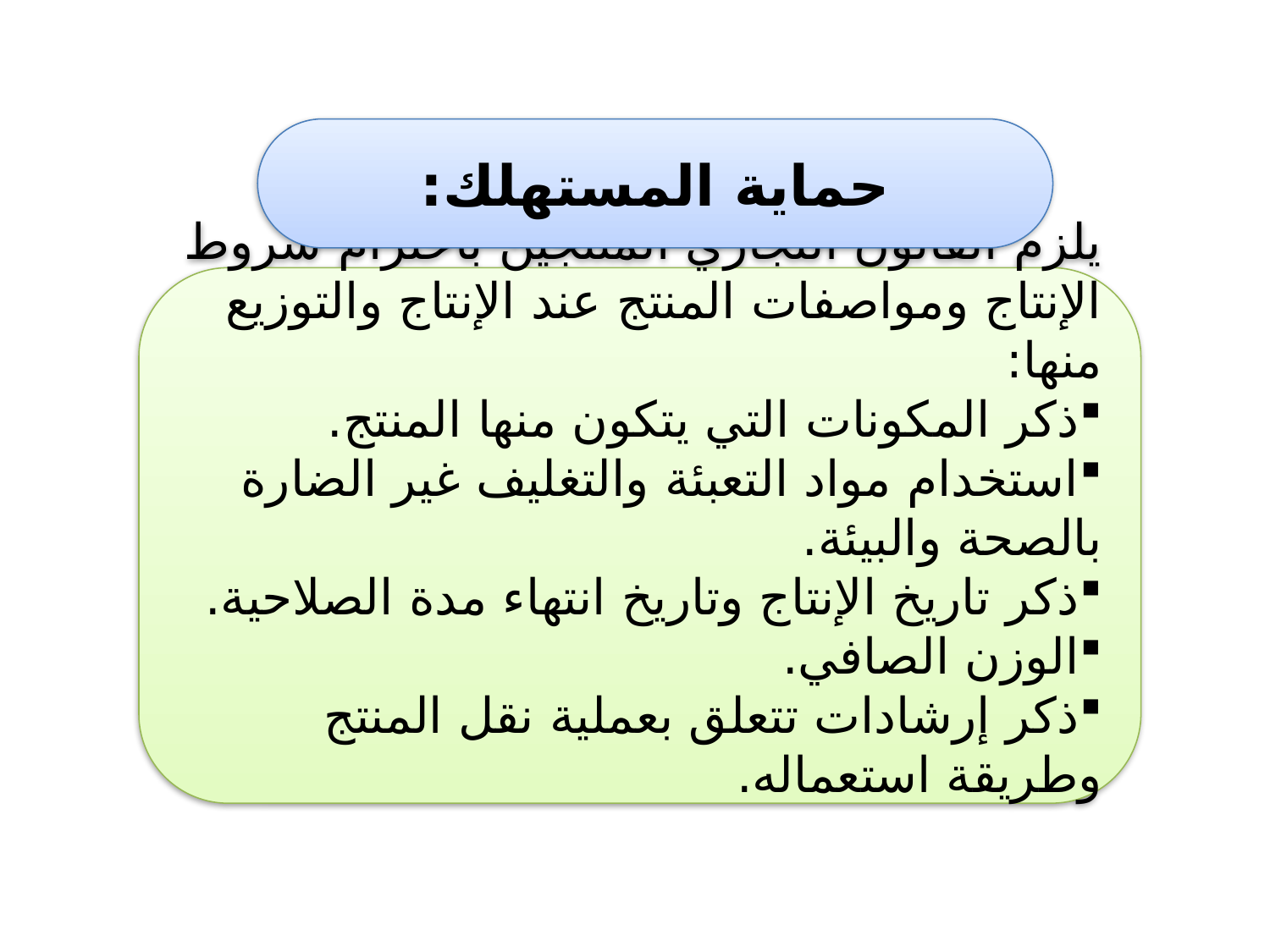

حماية المستهلك:
يلزم القانون التجاري المنتجين باحترام شروط الإنتاج ومواصفات المنتج عند الإنتاج والتوزيع منها:
ذكر المكونات التي يتكون منها المنتج.
استخدام مواد التعبئة والتغليف غير الضارة بالصحة والبيئة.
ذكر تاريخ الإنتاج وتاريخ انتهاء مدة الصلاحية.
الوزن الصافي.
ذكر إرشادات تتعلق بعملية نقل المنتج وطريقة استعماله.